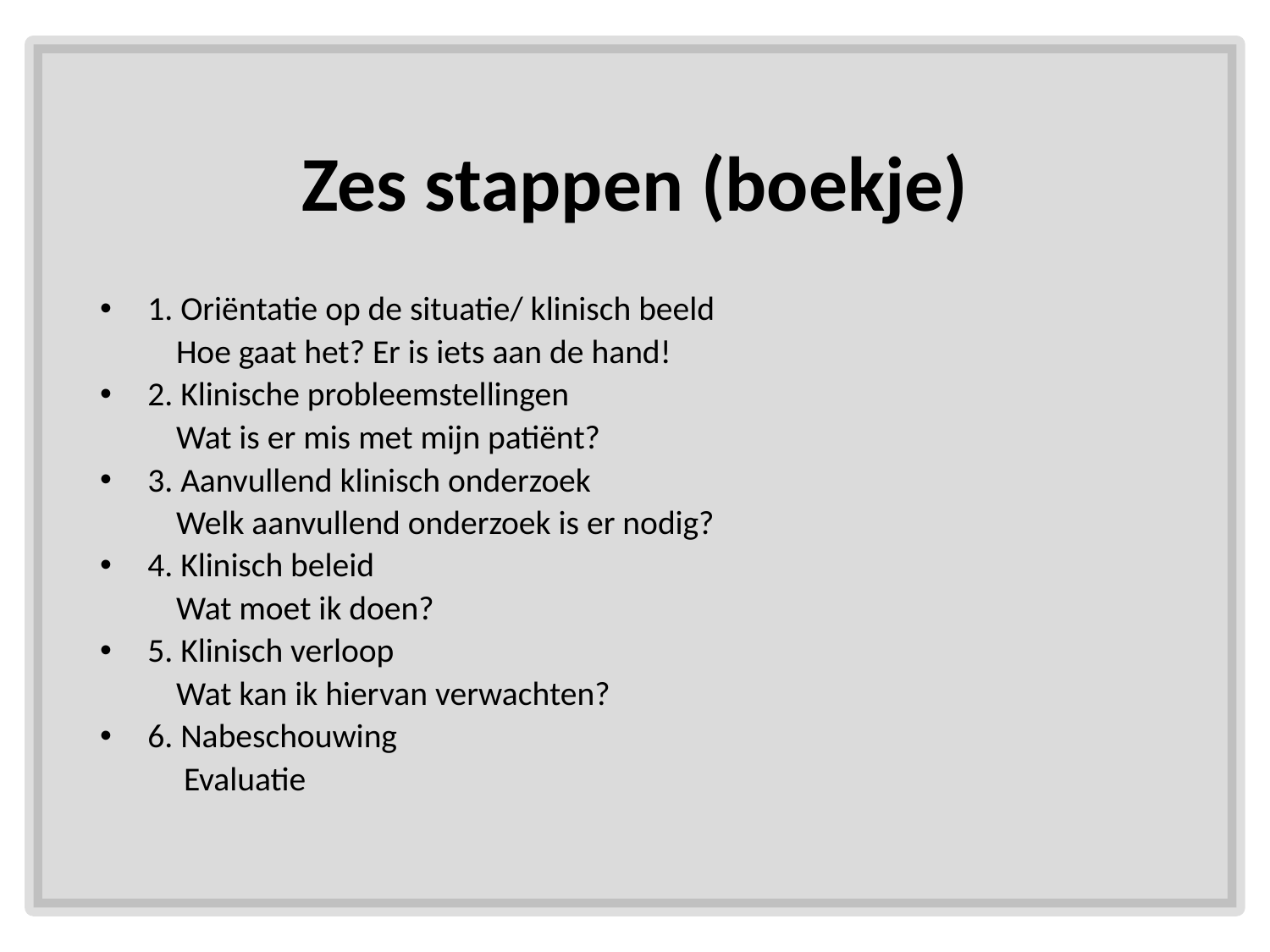

# Zes stappen (boekje)
1. Oriëntatie op de situatie/ klinisch beeld
          Hoe gaat het? Er is iets aan de hand!
2. Klinische probleemstellingen
          Wat is er mis met mijn patiënt?
3. Aanvullend klinisch onderzoek
          Welk aanvullend onderzoek is er nodig?
4. Klinisch beleid
          Wat moet ik doen?
5. Klinisch verloop
          Wat kan ik hiervan verwachten?
6. Nabeschouwing
           Evaluatie